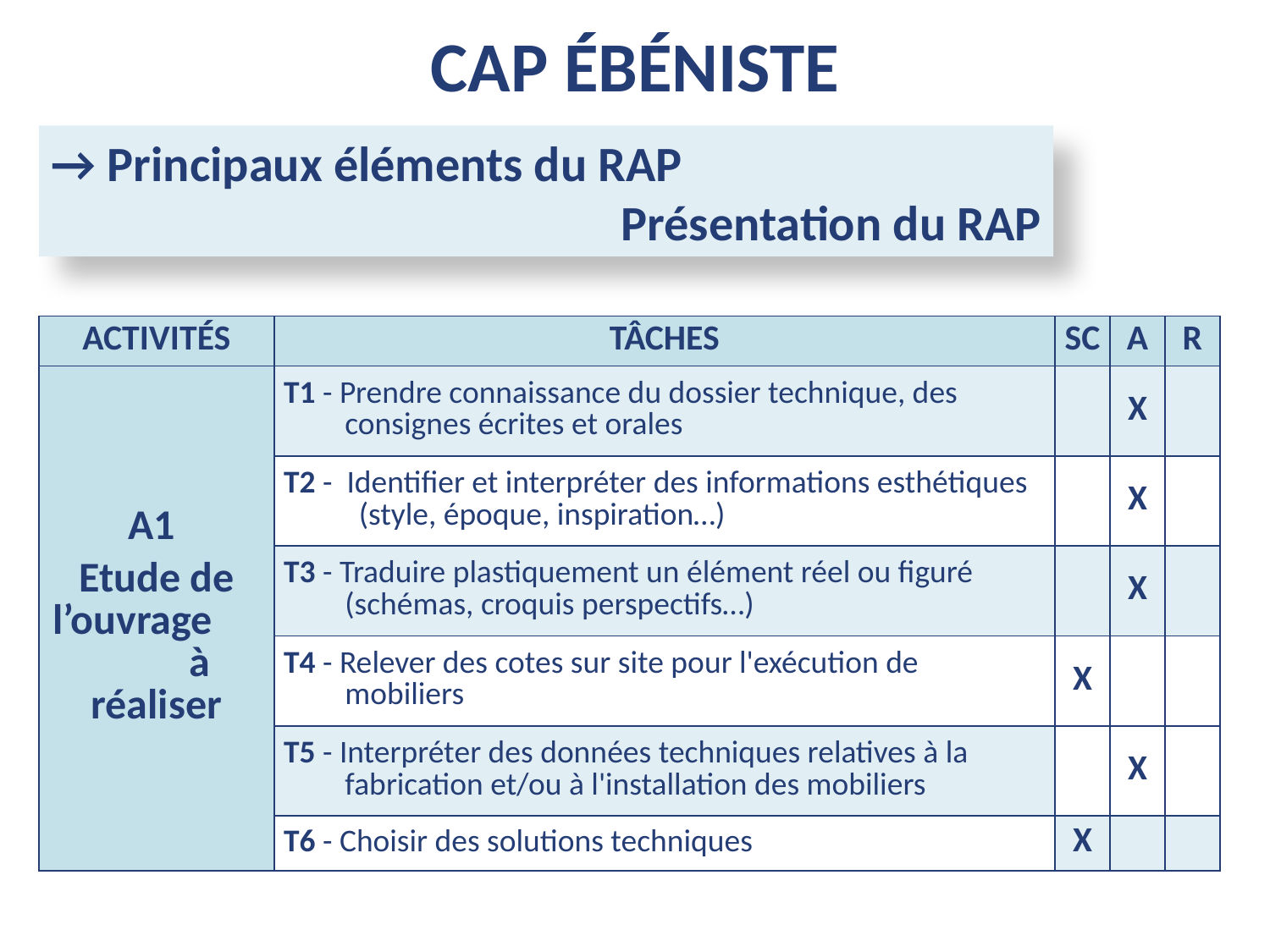

CAP ébéniste
→ Principaux éléments du RAP
                     Présentation du RAP
| ACTIVITÉS | TÂCHES | SC | A | R |
| --- | --- | --- | --- | --- |
| A1 Etude de l’ouvrage à réaliser | T1 - Prendre connaissance du dossier technique, des consignes écrites et orales |  | X |  |
|  | T2 - Identifier et interpréter des informations esthétiques (style, époque, inspiration…) |  | X |  |
|  | T3 - Traduire plastiquement un élément réel ou figuré (schémas, croquis perspectifs…) |  | X |  |
|  | T4 - Relever des cotes sur site pour l'exécution de mobiliers | X |  |  |
|  | T5 - Interpréter des données techniques relatives à la fabrication et/ou à l'installation des mobiliers |  | X |  |
|  | T6 - Choisir des solutions techniques | X |  |  |